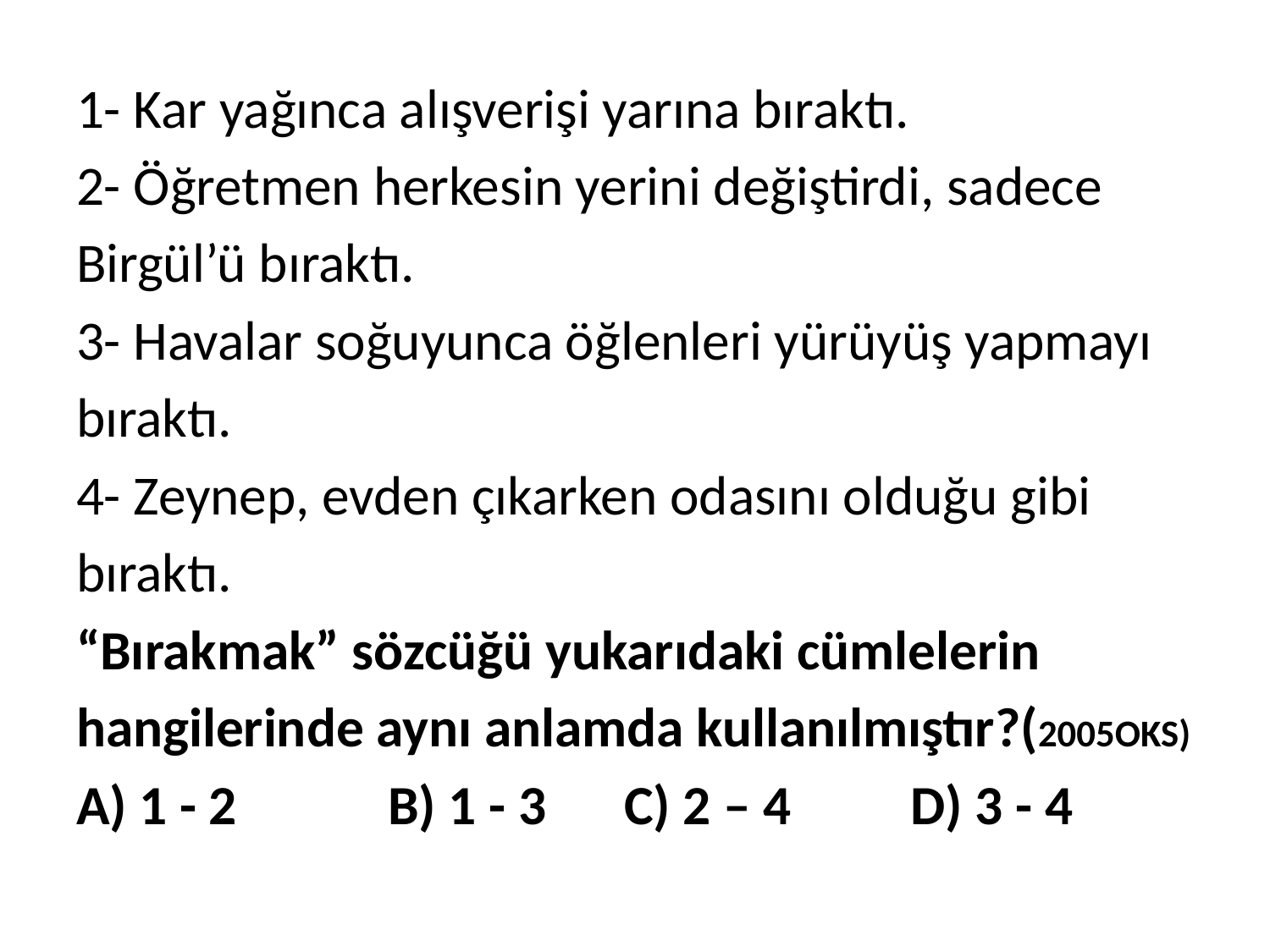

1- Kar yağınca alışverişi yarına bıraktı.
2- Öğretmen herkesin yerini değiştirdi, sadece
Birgül’ü bıraktı.
3- Havalar soğuyunca öğlenleri yürüyüş yapmayı
bıraktı.
4- Zeynep, evden çıkarken odasını olduğu gibi
bıraktı.
“Bırakmak” sözcüğü yukarıdaki cümlelerin
hangilerinde aynı anlamda kullanılmıştır?(2005OKS)
A) 1 - 2  	 B) 1 - 3    	C) 2 – 4 	   D) 3 - 4